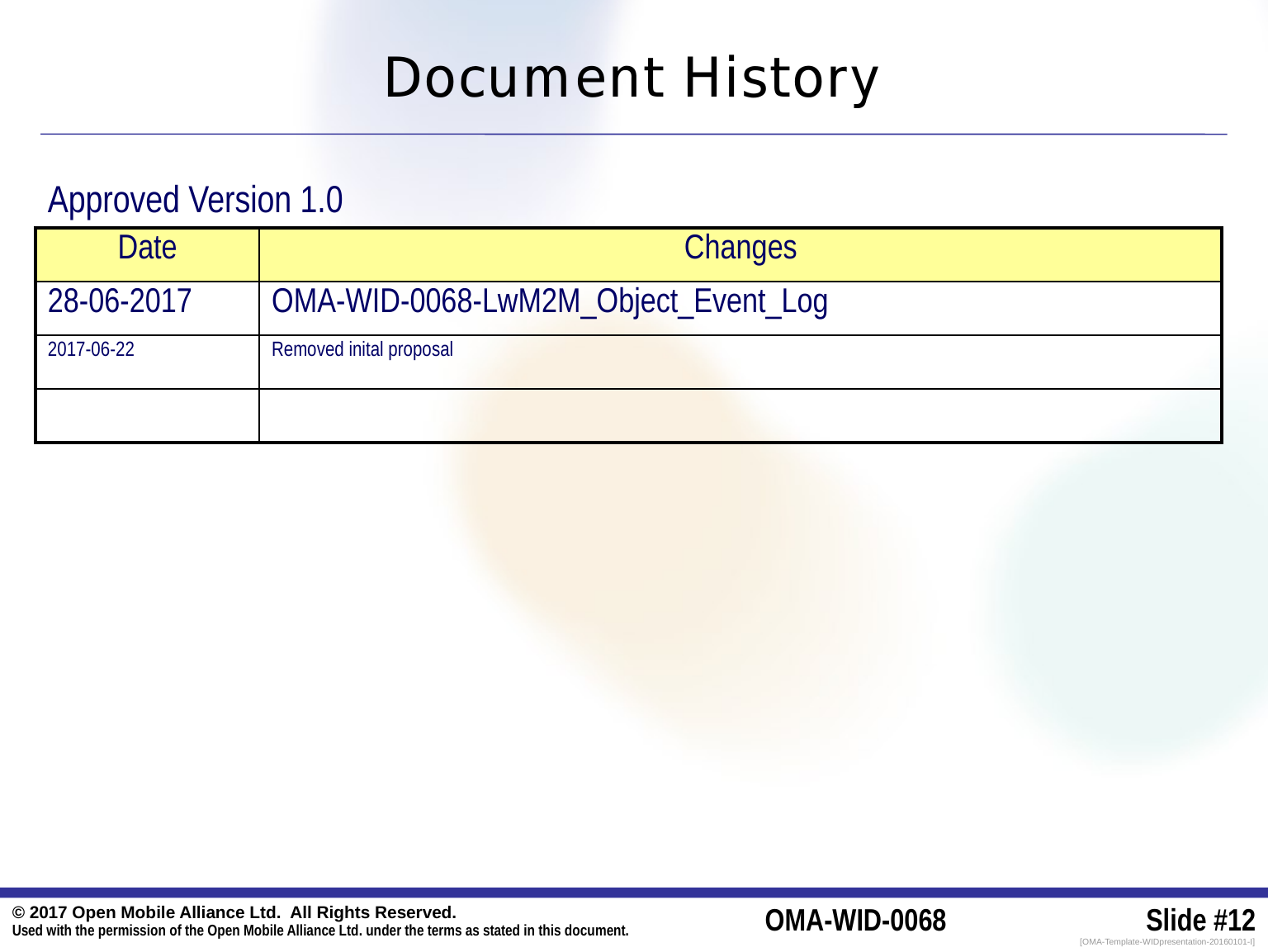

Document History
Approved Version 1.0

| Date | Changes |
| --- | --- |
| 28-06-2017 | OMA-WID-0068-LwM2M\_Object\_Event\_Log |
| 2017-06-22 | Removed inital proposal |
|  |  |